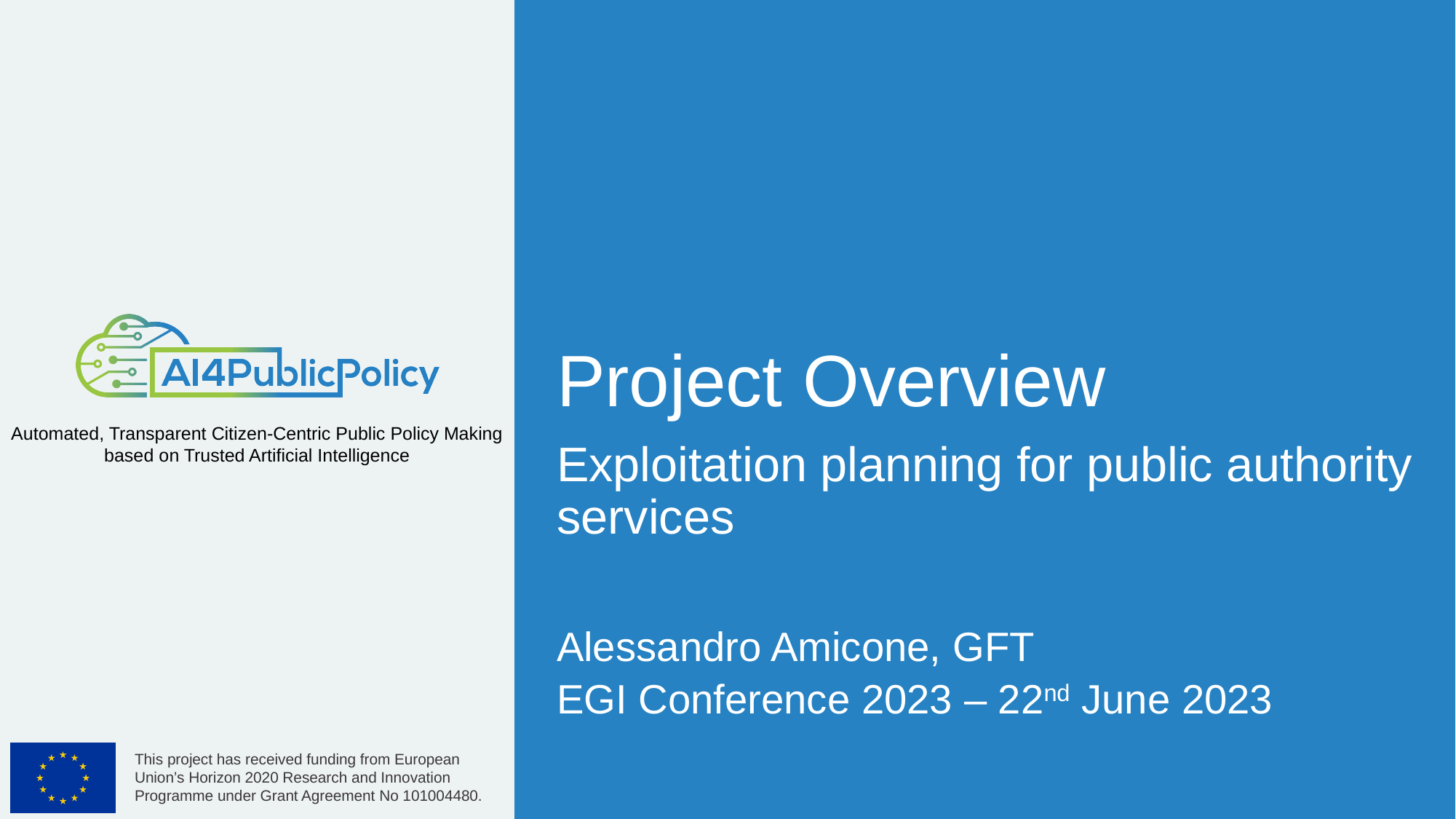

# Project Overview
Exploitation planning for public authority services
Alessandro Amicone, GFT
EGI Conference 2023 – 22nd June 2023